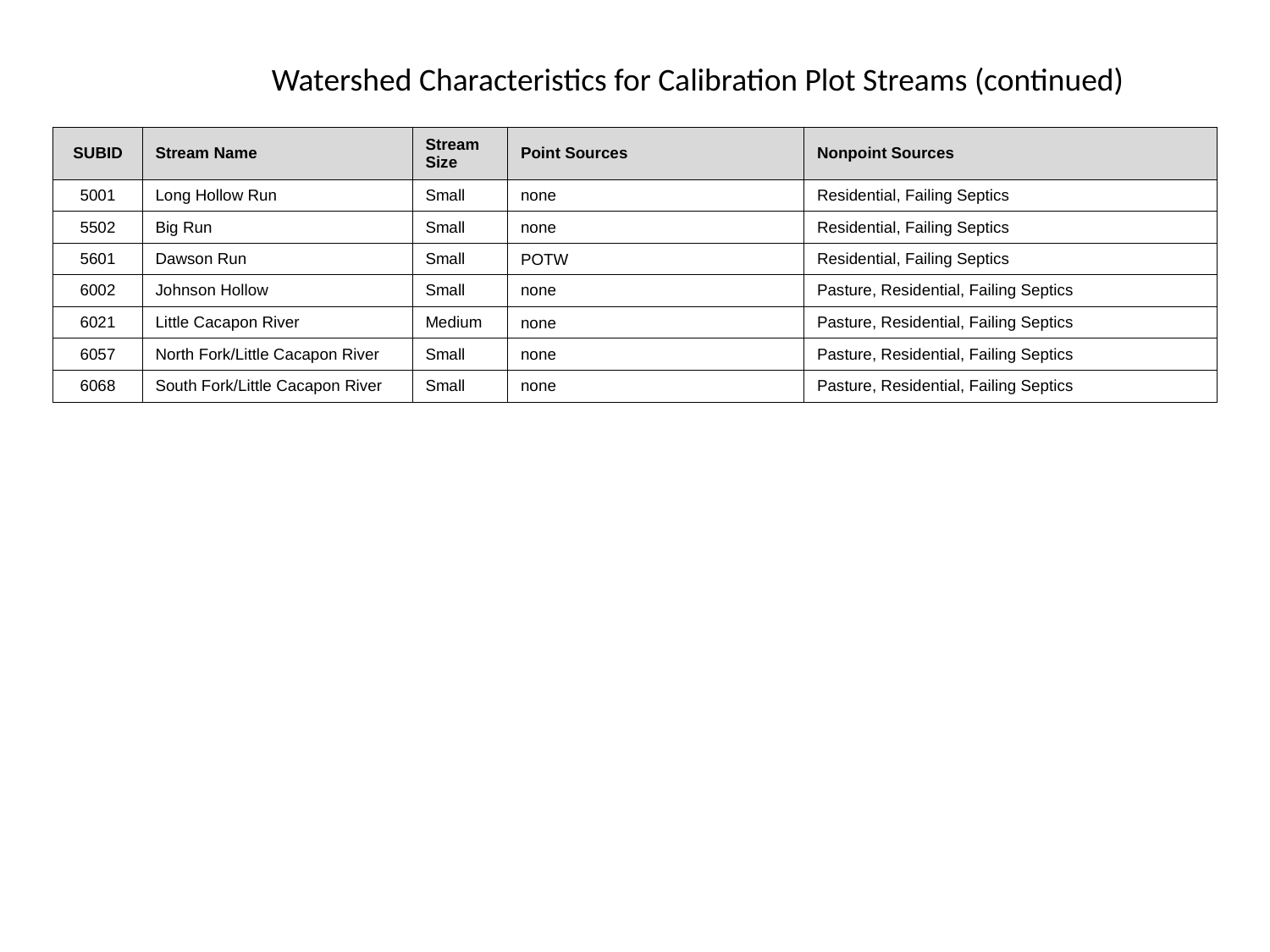

Watershed Characteristics for Calibration Plot Streams (continued)
| SUBID | Stream Name | Stream Size | Point Sources | Nonpoint Sources |
| --- | --- | --- | --- | --- |
| 5001 | Long Hollow Run | Small | none | Residential, Failing Septics |
| 5502 | Big Run | Small | none | Residential, Failing Septics |
| 5601 | Dawson Run | Small | POTW | Residential, Failing Septics |
| 6002 | Johnson Hollow | Small | none | Pasture, Residential, Failing Septics |
| 6021 | Little Cacapon River | Medium | none | Pasture, Residential, Failing Septics |
| 6057 | North Fork/Little Cacapon River | Small | none | Pasture, Residential, Failing Septics |
| 6068 | South Fork/Little Cacapon River | Small | none | Pasture, Residential, Failing Septics |